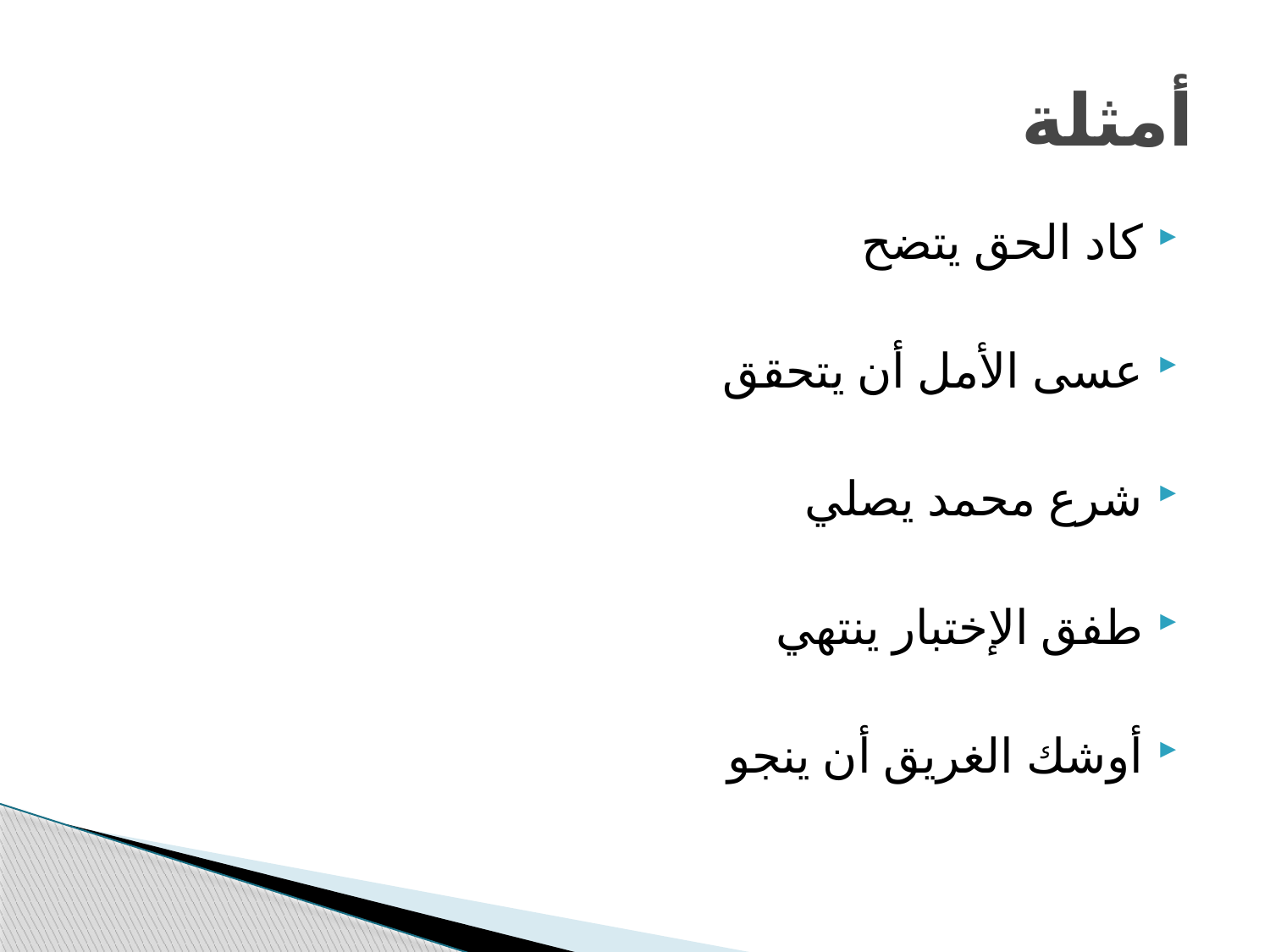

# أمثلة
كاد الحق يتضح

عسى الأمل أن يتحقق

شرع محمد يصلي

طفق الإختبار ينتهي

أوشك الغريق أن ينجو